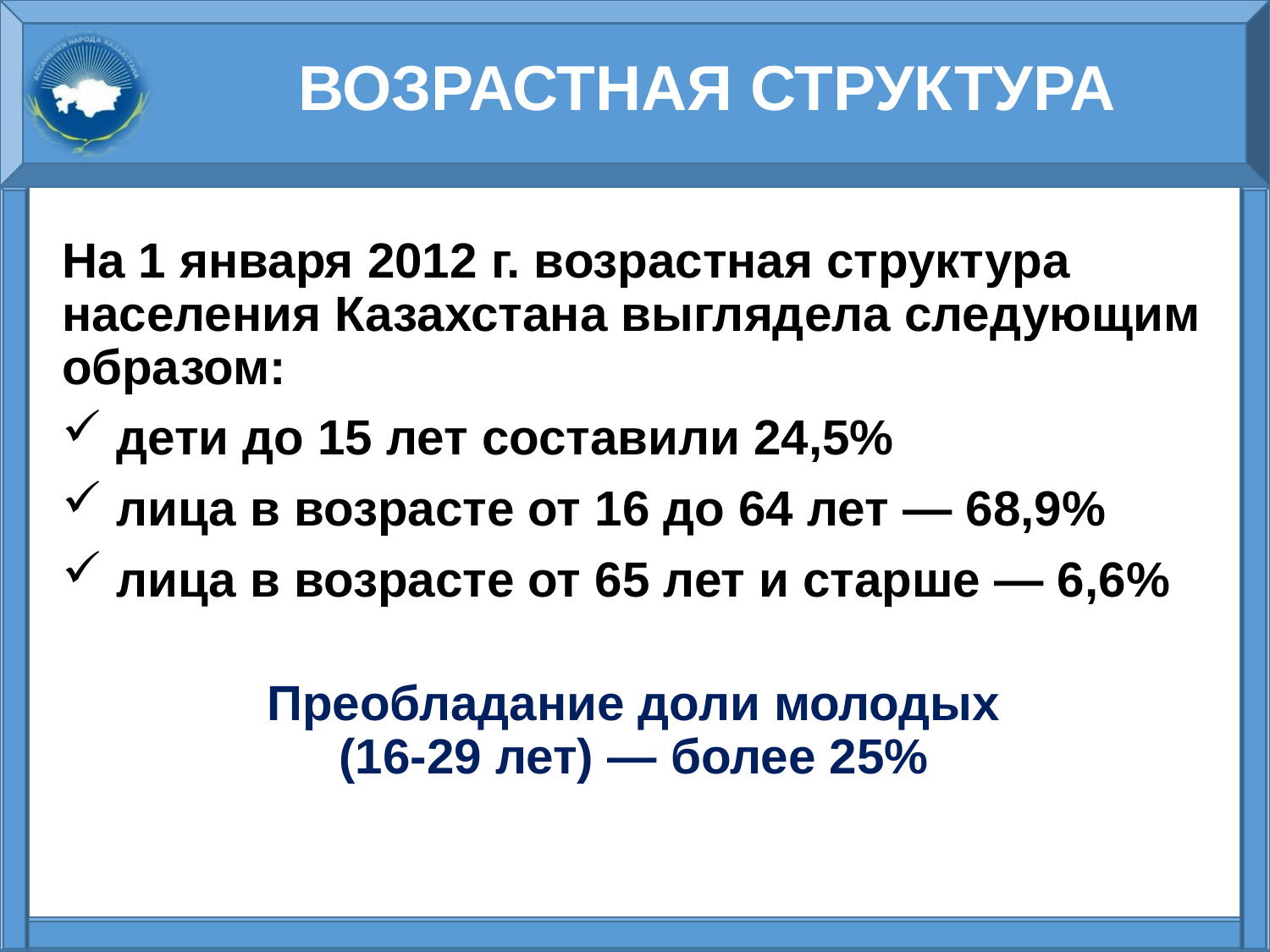

# ВОЗРАСТНАЯ СТРУКТУРА
На 1 января 2012 г. возрастная структура населения Казахстана выглядела следующим образом:
 дети до 15 лет составили 24,5%
 лица в возрасте от 16 до 64 лет — 68,9%
 лица в возрасте от 65 лет и старше — 6,6%

Преобладание доли молодых
(16-29 лет) — более 25%